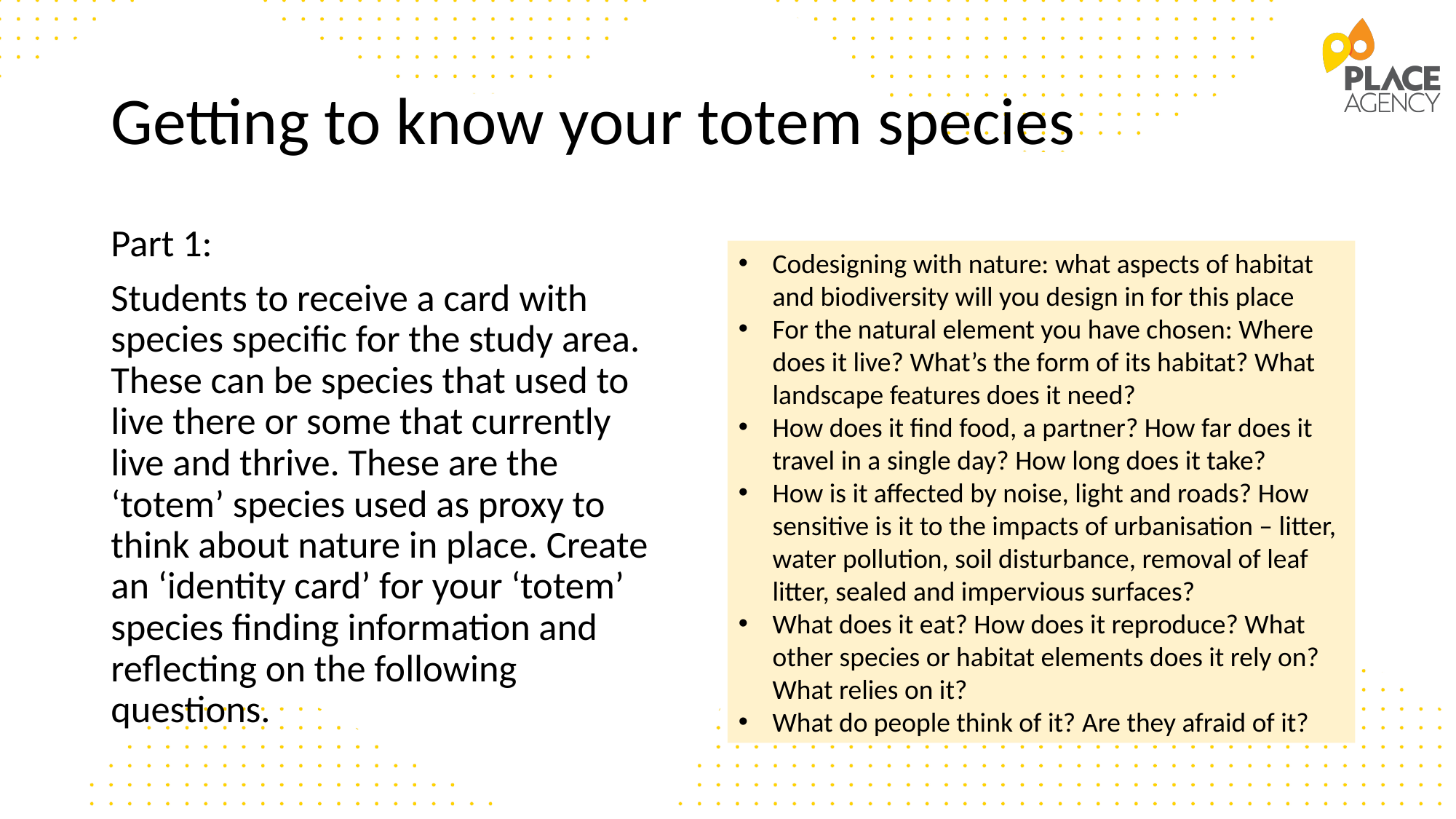

# Getting to know your totem species
Part 1:
Students to receive a card with species specific for the study area. These can be species that used to live there or some that currently live and thrive. These are the ‘totem’ species used as proxy to think about nature in place. Create an ‘identity card’ for your ‘totem’ species finding information and reflecting on the following questions.

Codesigning with nature: what aspects of habitat and biodiversity will you design in for this place
For the natural element you have chosen: Where does it live? What’s the form of its habitat? What landscape features does it need?
How does it find food, a partner? How far does it travel in a single day? How long does it take?
How is it affected by noise, light and roads? How sensitive is it to the impacts of urbanisation – litter, water pollution, soil disturbance, removal of leaf litter, sealed and impervious surfaces?
What does it eat? How does it reproduce? What other species or habitat elements does it rely on? What relies on it?
What do people think of it? Are they afraid of it?